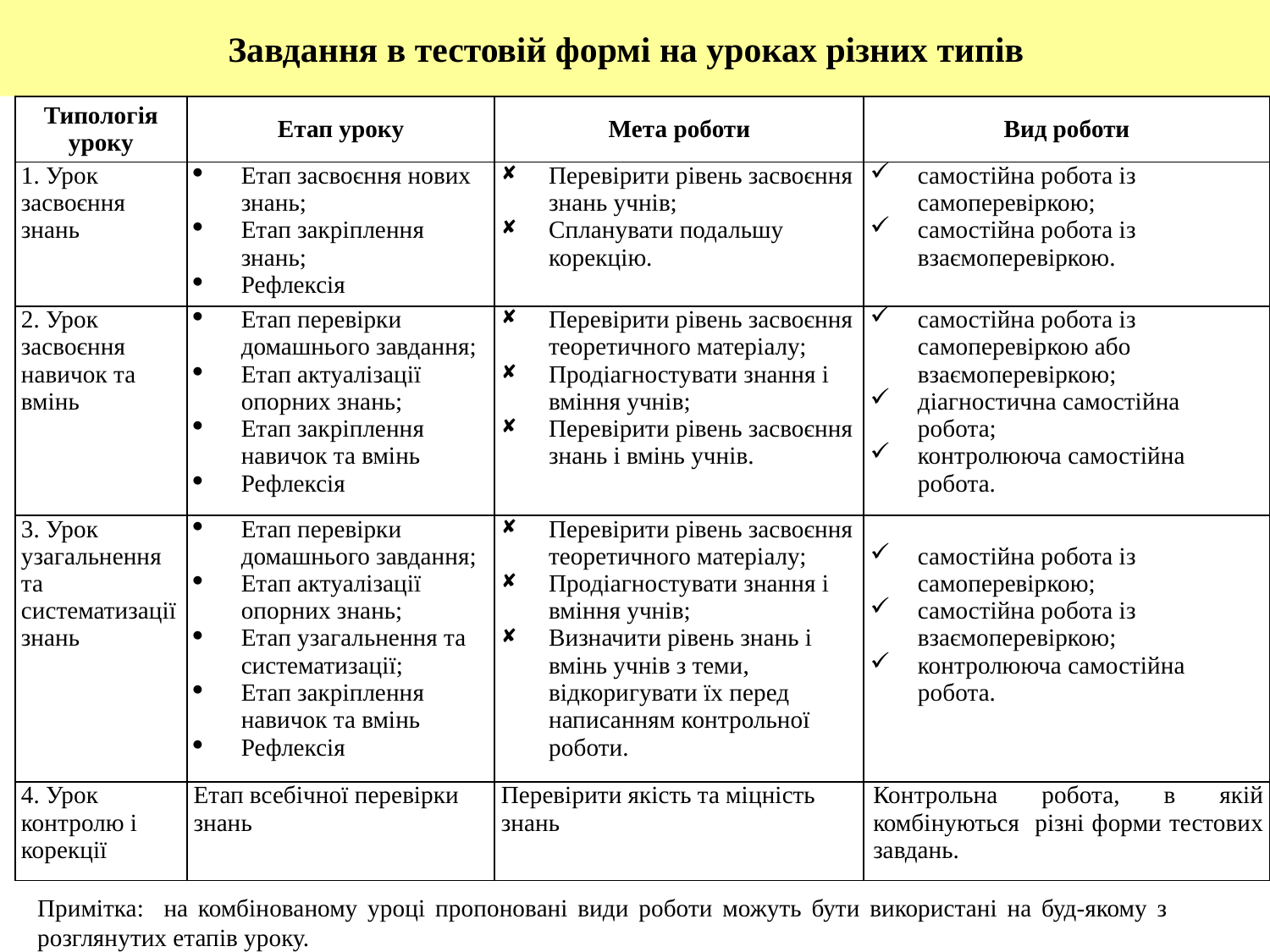

# Завдання в тестовій формі на уроках різних типів
| Типологія уроку | Етап уроку | Мета роботи | Вид роботи |
| --- | --- | --- | --- |
| 1. Урок засвоєння знань | Етап засвоєння нових знань; Етап закріплення знань; Рефлексія | Перевірити рівень засвоєння знань учнів; Спланувати подальшу корекцію. | самостійна робота із самоперевіркою; самостійна робота із взаємоперевіркою. |
| 2. Урок засвоєння навичок та вмінь | Етап перевірки домашнього завдання; Етап актуалізації опорних знань; Етап закріплення навичок та вмінь Рефлексія | Перевірити рівень засвоєння теоретичного матеріалу; Продіагностувати знання і вміння учнів; Перевірити рівень засвоєння знань і вмінь учнів. | самостійна робота із самоперевіркою або взаємоперевіркою; діагностична самостійна робота; контролююча самостійна робота. |
| 3. Урок узагальнення та систематизації знань | Етап перевірки домашнього завдання; Етап актуалізації опорних знань; Етап узагальнення та систематизації; Етап закріплення навичок та вмінь Рефлексія | Перевірити рівень засвоєння теоретичного матеріалу; Продіагностувати знання і вміння учнів; Визначити рівень знань і вмінь учнів з теми, відкоригувати їх перед написанням контрольної роботи. | самостійна робота із самоперевіркою; самостійна робота із взаємоперевіркою; контролююча самостійна робота. |
| 4. Урок контролю і корекції | Етап всебічної перевірки знань | Перевірити якість та міцність знань | Контрольна робота, в якій комбінуються різні форми тестових завдань. |

Примітка:  на комбінованому уроці пропоновані види роботи можуть бути використані на буд-якому з          розглянутих етапів уроку.